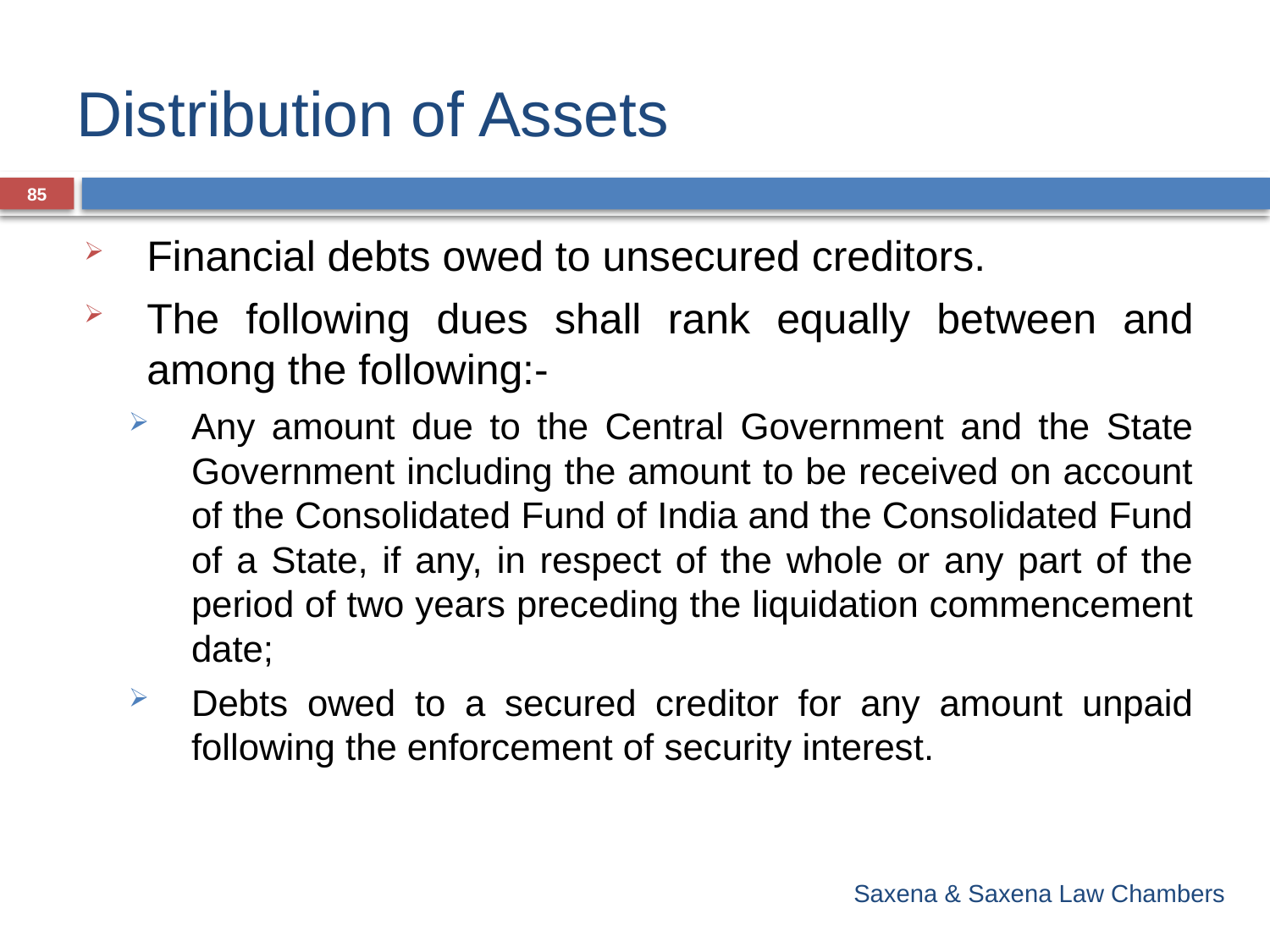

# Distribution of Assets
85
Financial debts owed to unsecured creditors.
The following dues shall rank equally between and among the following:-
Any amount due to the Central Government and the State Government including the amount to be received on account of the Consolidated Fund of India and the Consolidated Fund of a State, if any, in respect of the whole or any part of the period of two years preceding the liquidation commencement date;
Debts owed to a secured creditor for any amount unpaid following the enforcement of security interest.

Saxena & Saxena Law Chambers